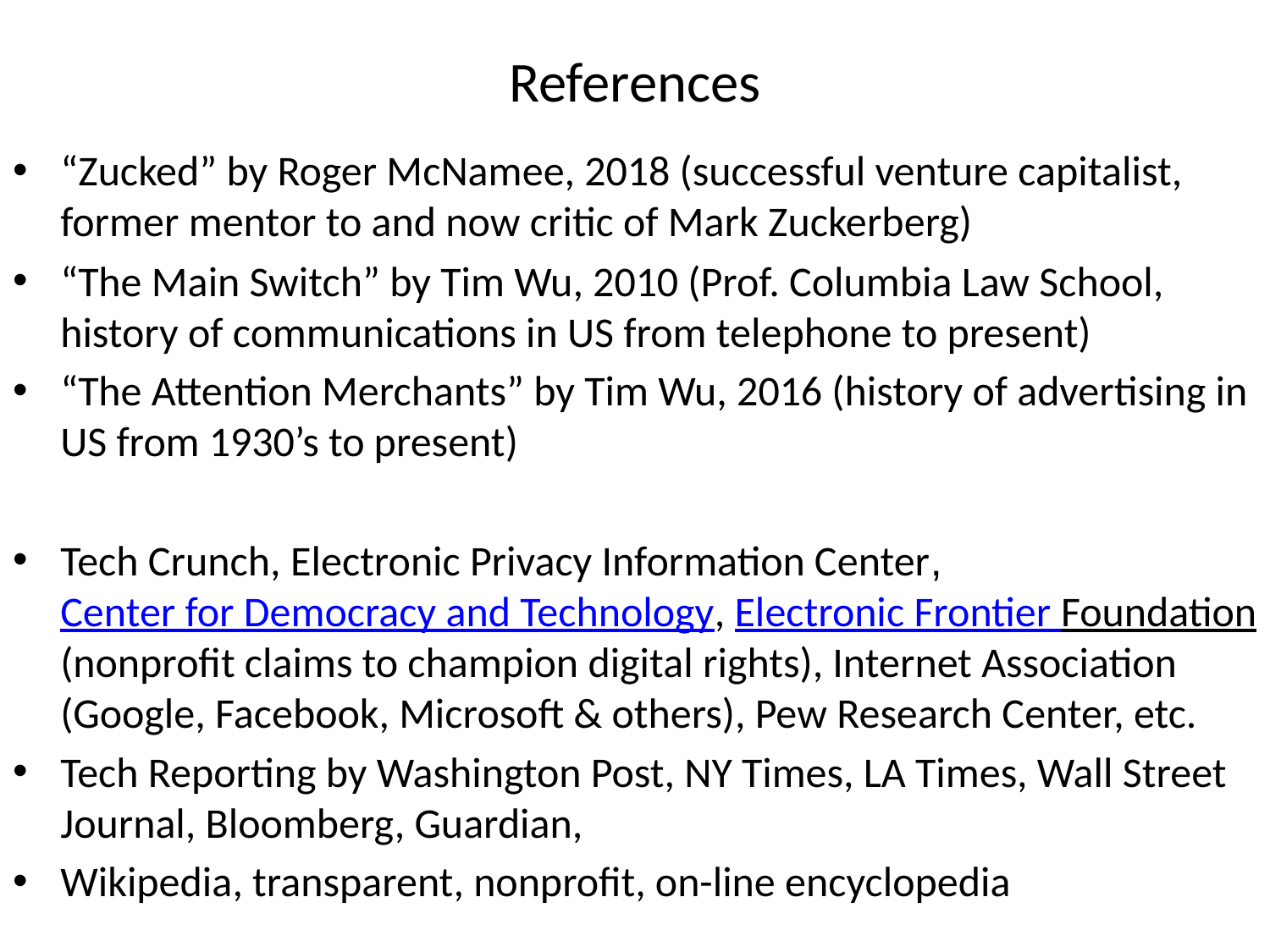

# References
“Zucked” by Roger McNamee, 2018 (successful venture capitalist, former mentor to and now critic of Mark Zuckerberg)
“The Main Switch” by Tim Wu, 2010 (Prof. Columbia Law School, history of communications in US from telephone to present)
“The Attention Merchants” by Tim Wu, 2016 (history of advertising in US from 1930’s to present)

Tech Crunch, Electronic Privacy Information Center, Center for Democracy and Technology, Electronic Frontier Foundation (nonprofit claims to champion digital rights), Internet Association (Google, Facebook, Microsoft & others), Pew Research Center, etc.
Tech Reporting by Washington Post, NY Times, LA Times, Wall Street Journal, Bloomberg, Guardian,
Wikipedia, transparent, nonprofit, on-line encyclopedia